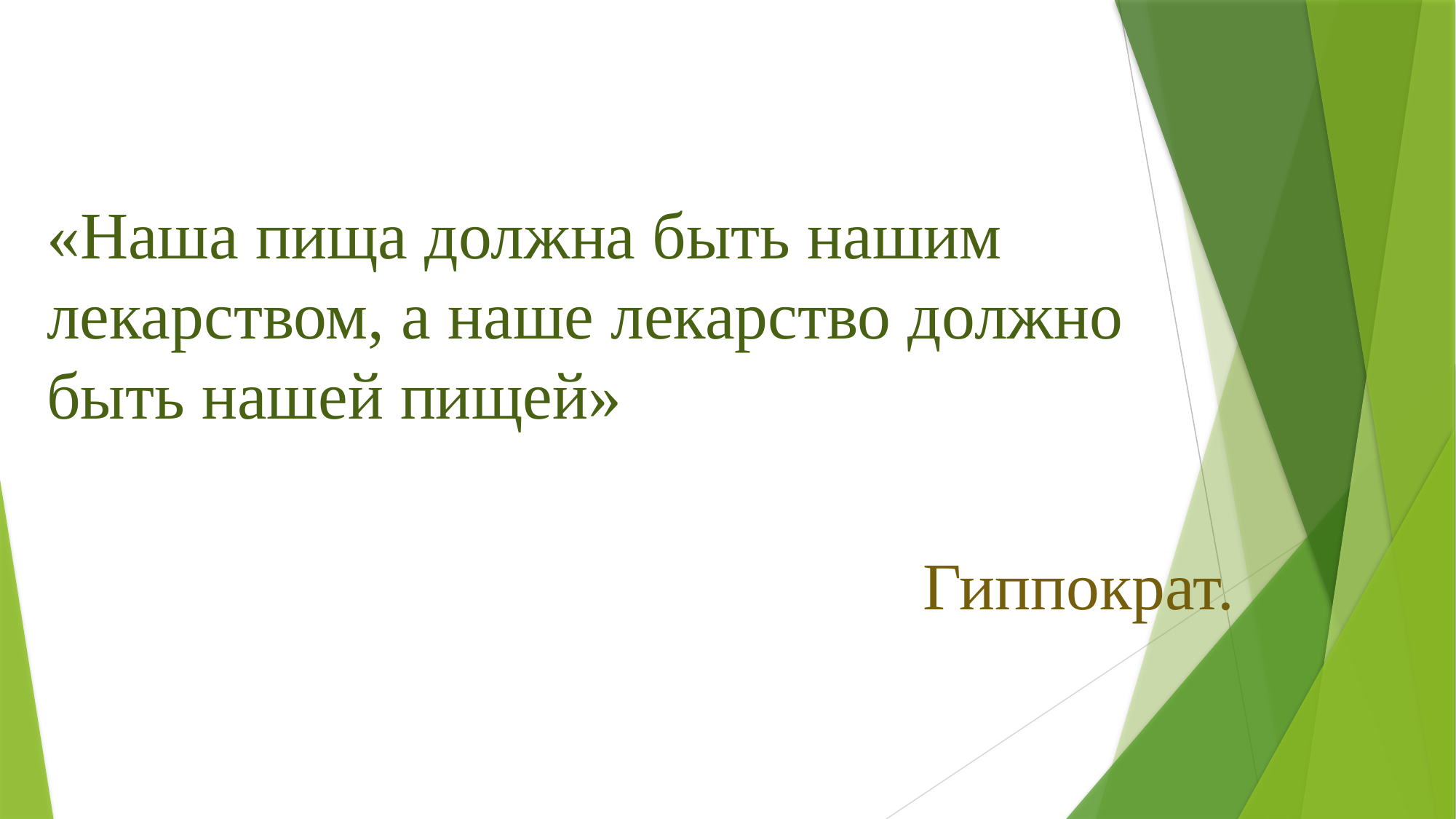

«Наша пища должна быть нашим лекарством, а наше лекарство должно быть нашей пищей»

Гиппократ.